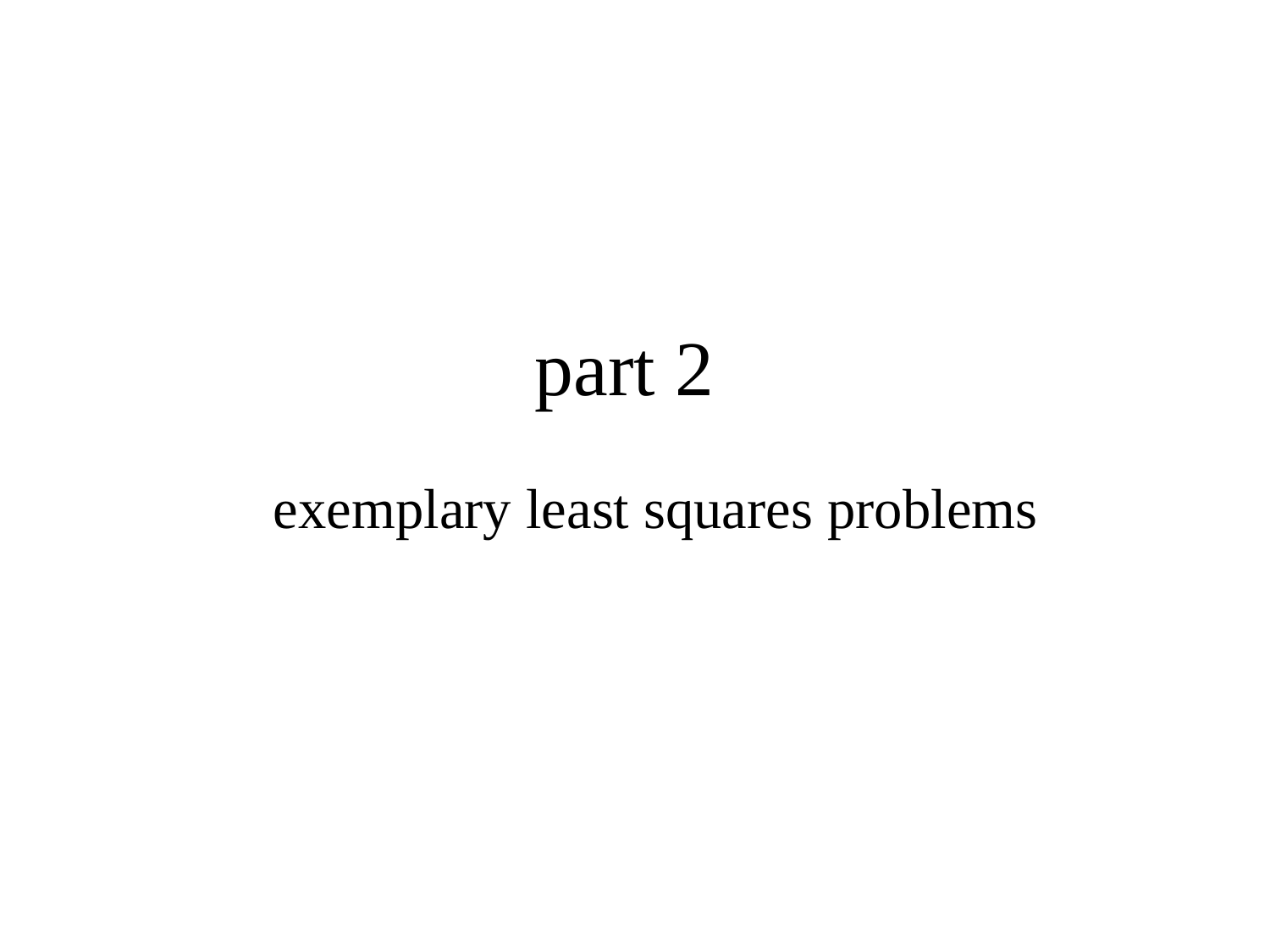

# part 2
exemplary least squares problems